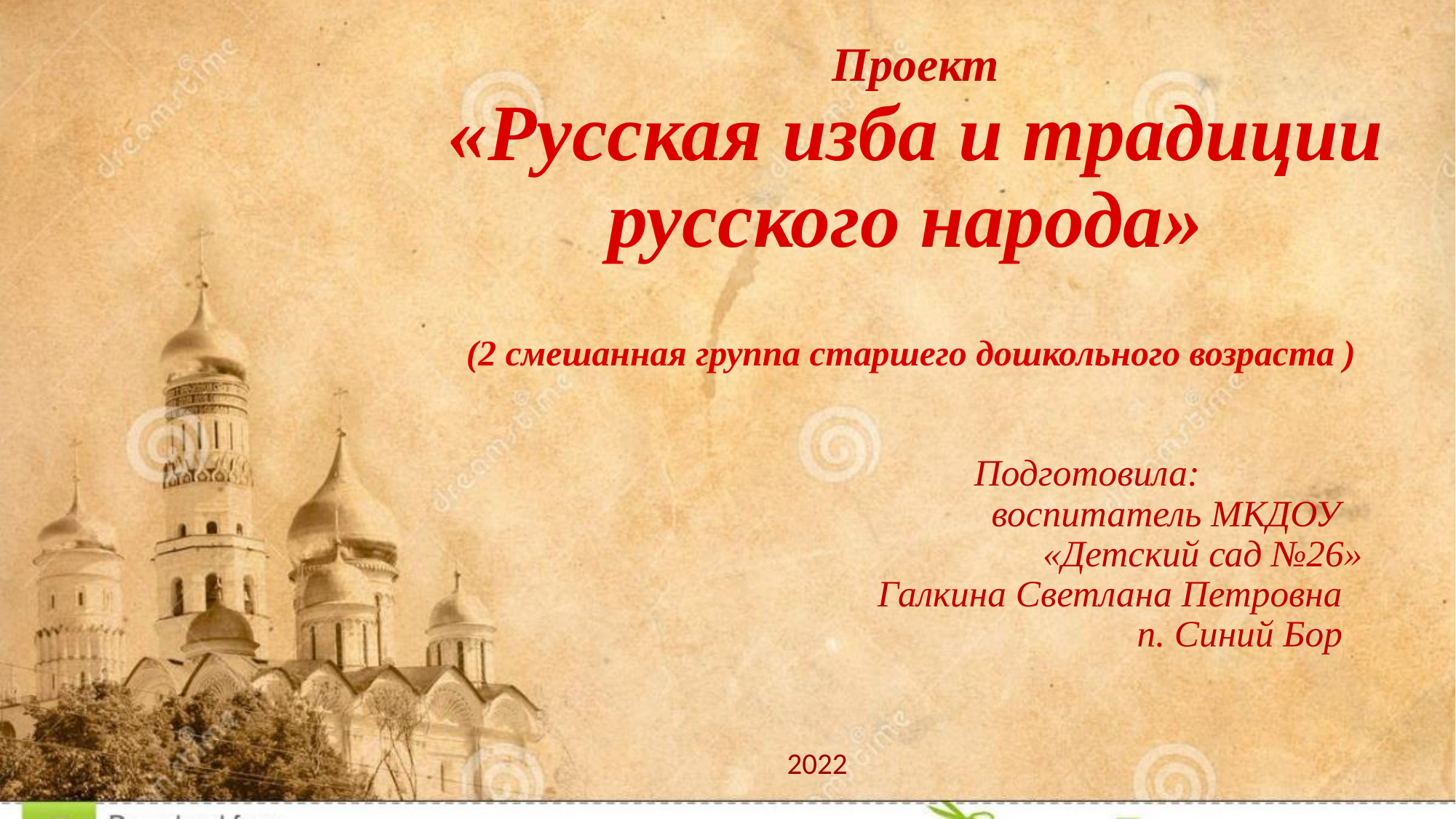

# Проект «Русская изба и традиции русского народа» (2 смешанная группа старшего дошкольного возраста ) Подготовила: воспитатель МКДОУ «Детский сад №26» Галкина Светлана Петровна п. Синий Бор
2022